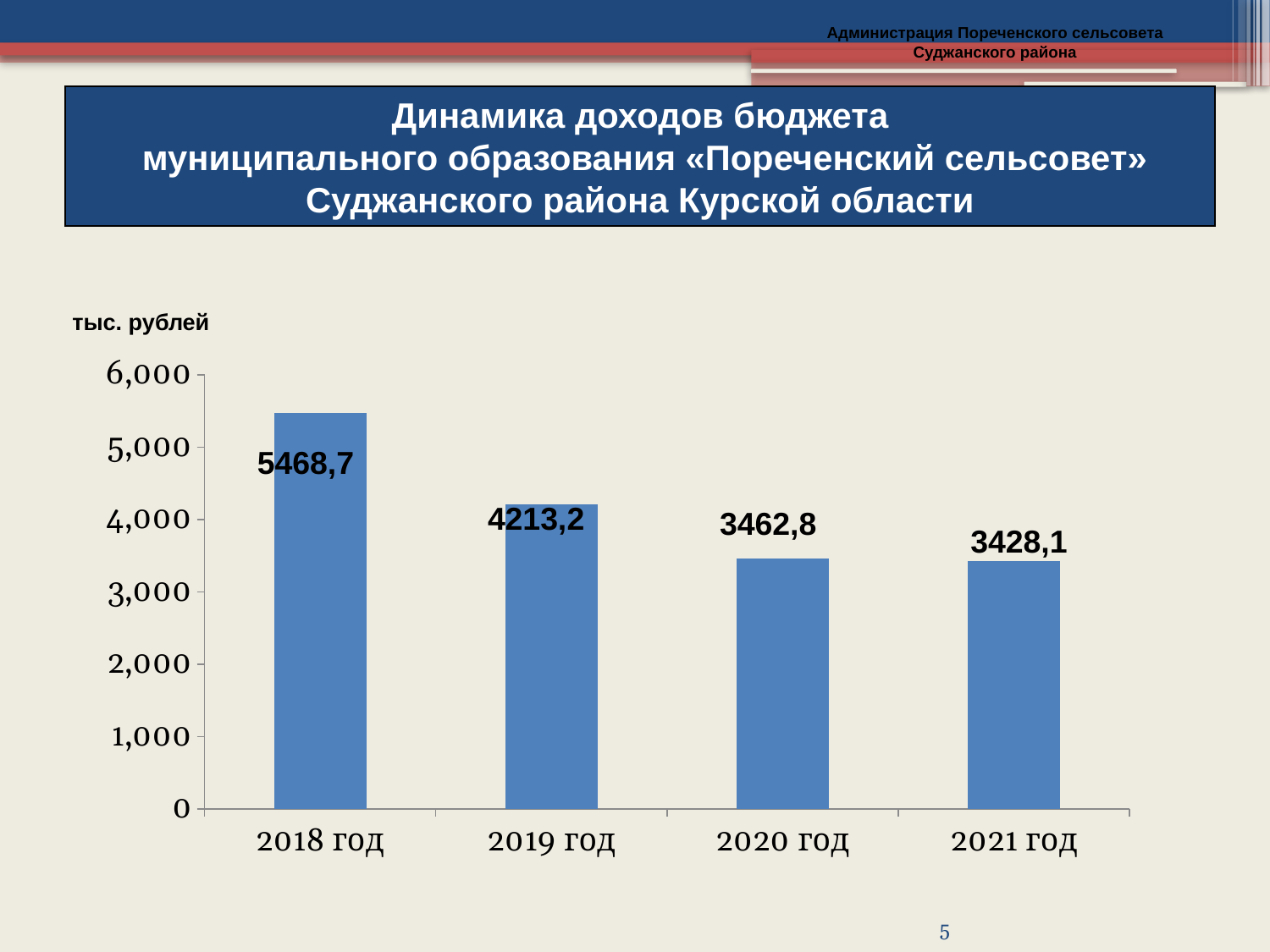

Администрация Пореченского сельсовета Суджанского района
Динамика доходов бюджета
 муниципального образования «Пореченский сельсовет»
Суджанского района Курской области
тыс. рублей

### Chart

| Category | Бюджет Боковского сельского поселения |  |
|---|---|---|
| 2018 год | 5468.7 | None |
| 2019 год | 4213.2 | None |
| 2020 год | 3462.8 | None |
| 2021 год | 3428.1 | None |
5468,7

4213,2
3462,8
3428,1
5